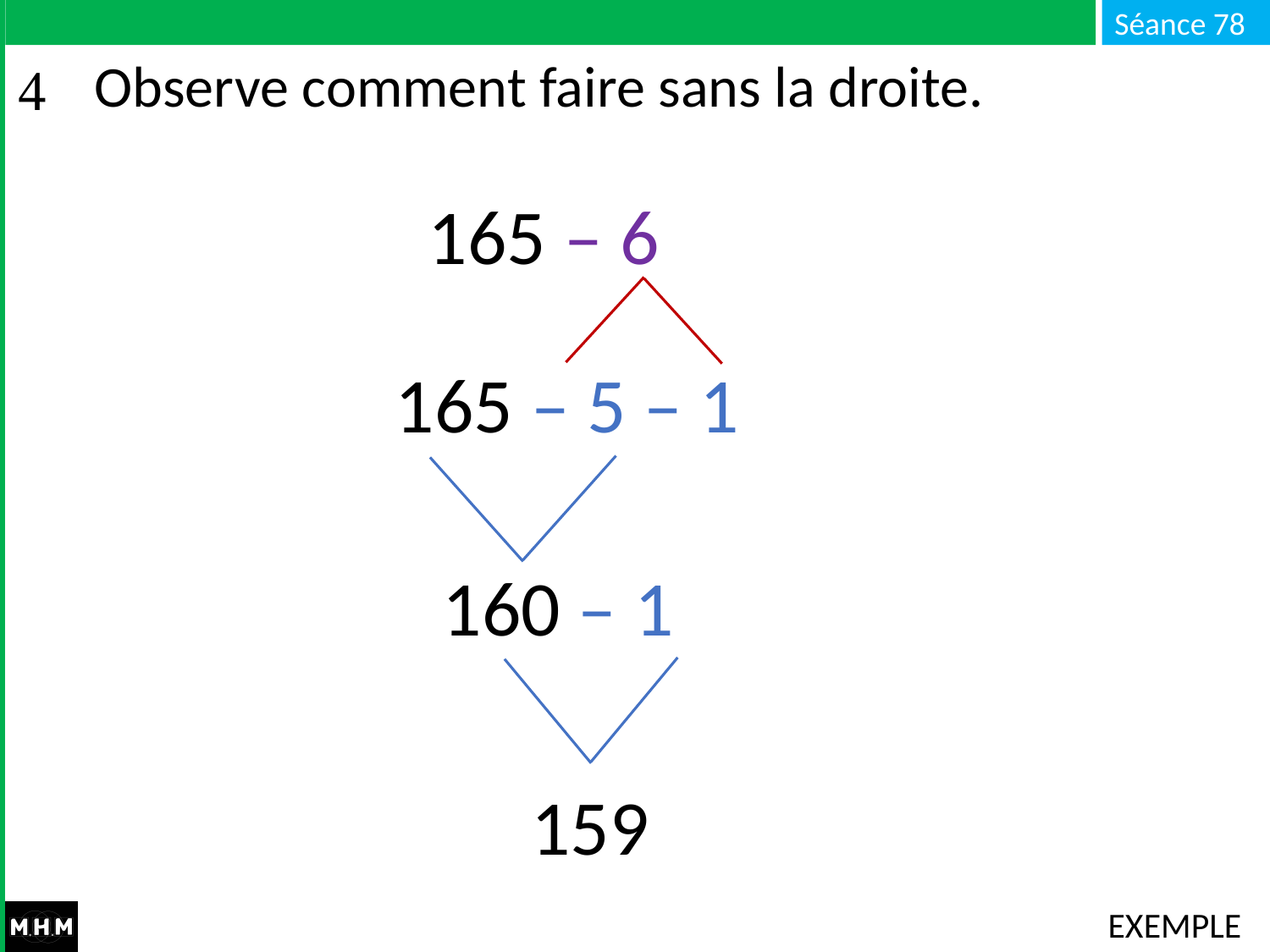

# Observe comment faire sans la droite.
165 – 6
165 – 5 – 1
160 – 1
159
EXEMPLE